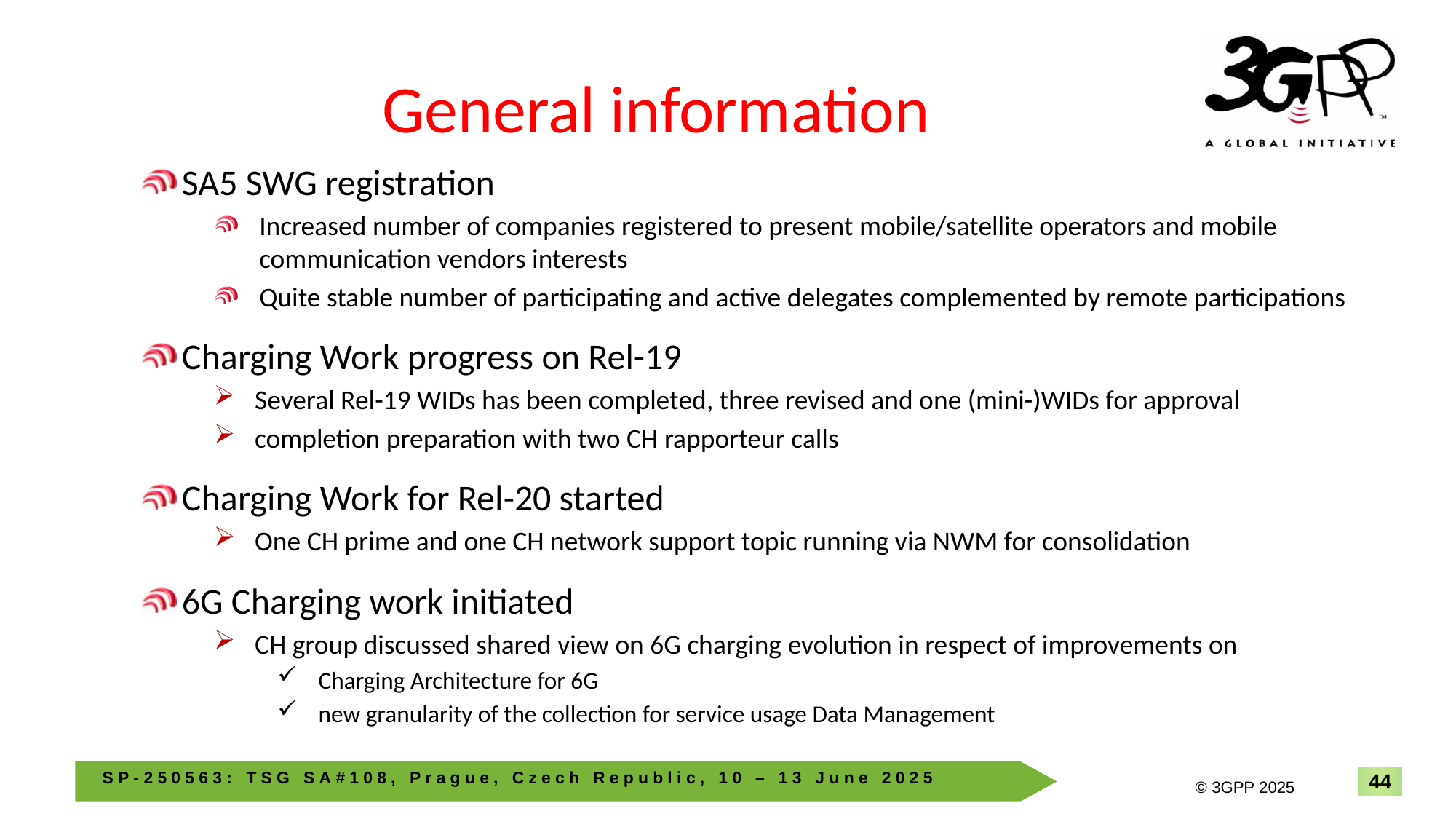

General information
SA5 SWG registration
Increased number of companies registered to present mobile/satellite operators and mobile communication vendors interests
Quite stable number of participating and active delegates complemented by remote participations

Charging Work progress on Rel-19
Several Rel-19 WIDs has been completed, three revised and one (mini-)WIDs for approval
completion preparation with two CH rapporteur calls

Charging Work for Rel-20 started
One CH prime and one CH network support topic running via NWM for consolidation

6G Charging work initiated
CH group discussed shared view on 6G charging evolution in respect of improvements on
Charging Architecture for 6G
new granularity of the collection for service usage Data Management